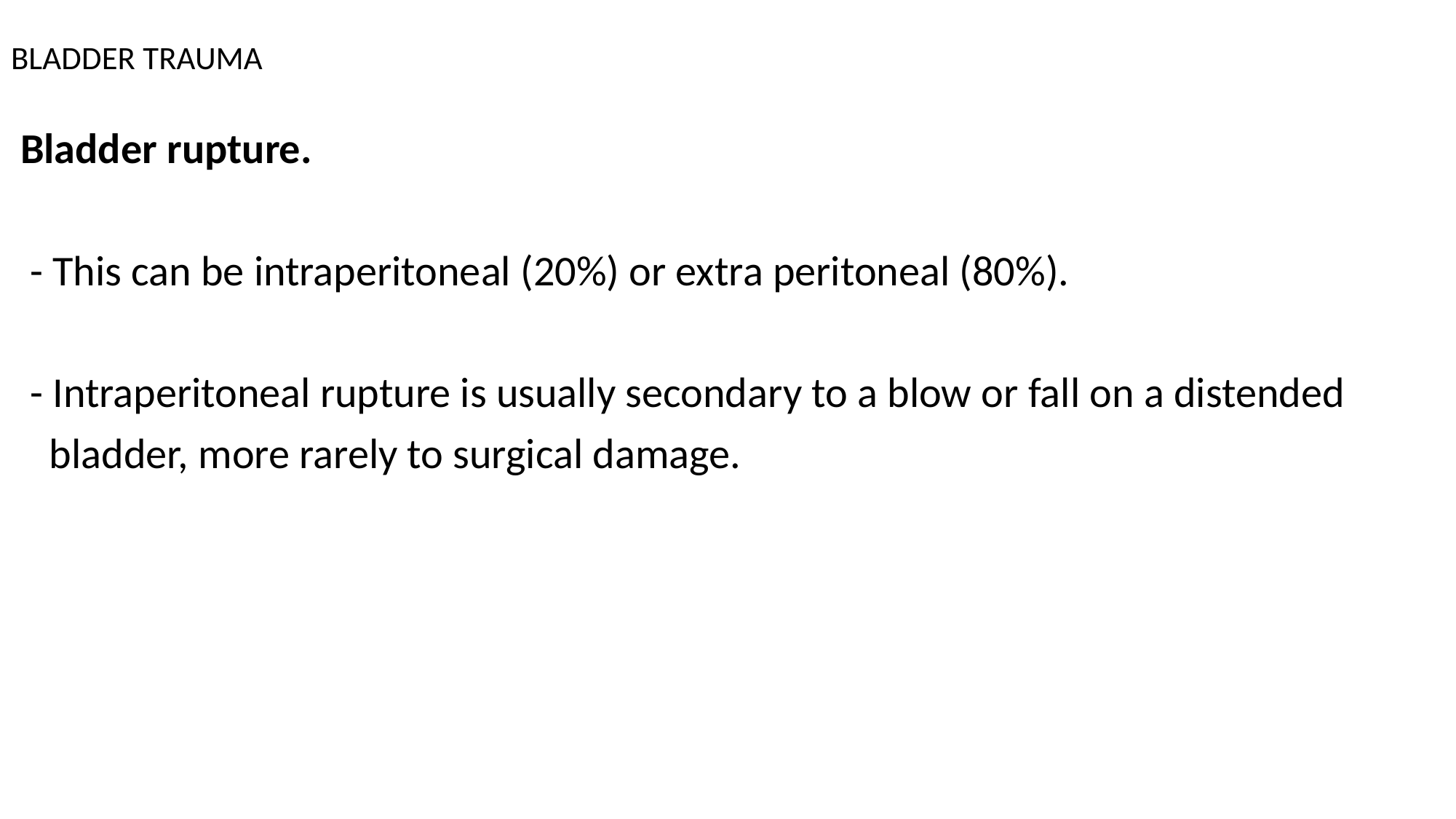

# BLADDER TRAUMA
 Bladder rupture.

  - This can be intraperitoneal (20%) or extra peritoneal (80%).

  - Intraperitoneal rupture is usually secondary to a blow or fall on a distended
    bladder, more rarely to surgical damage.